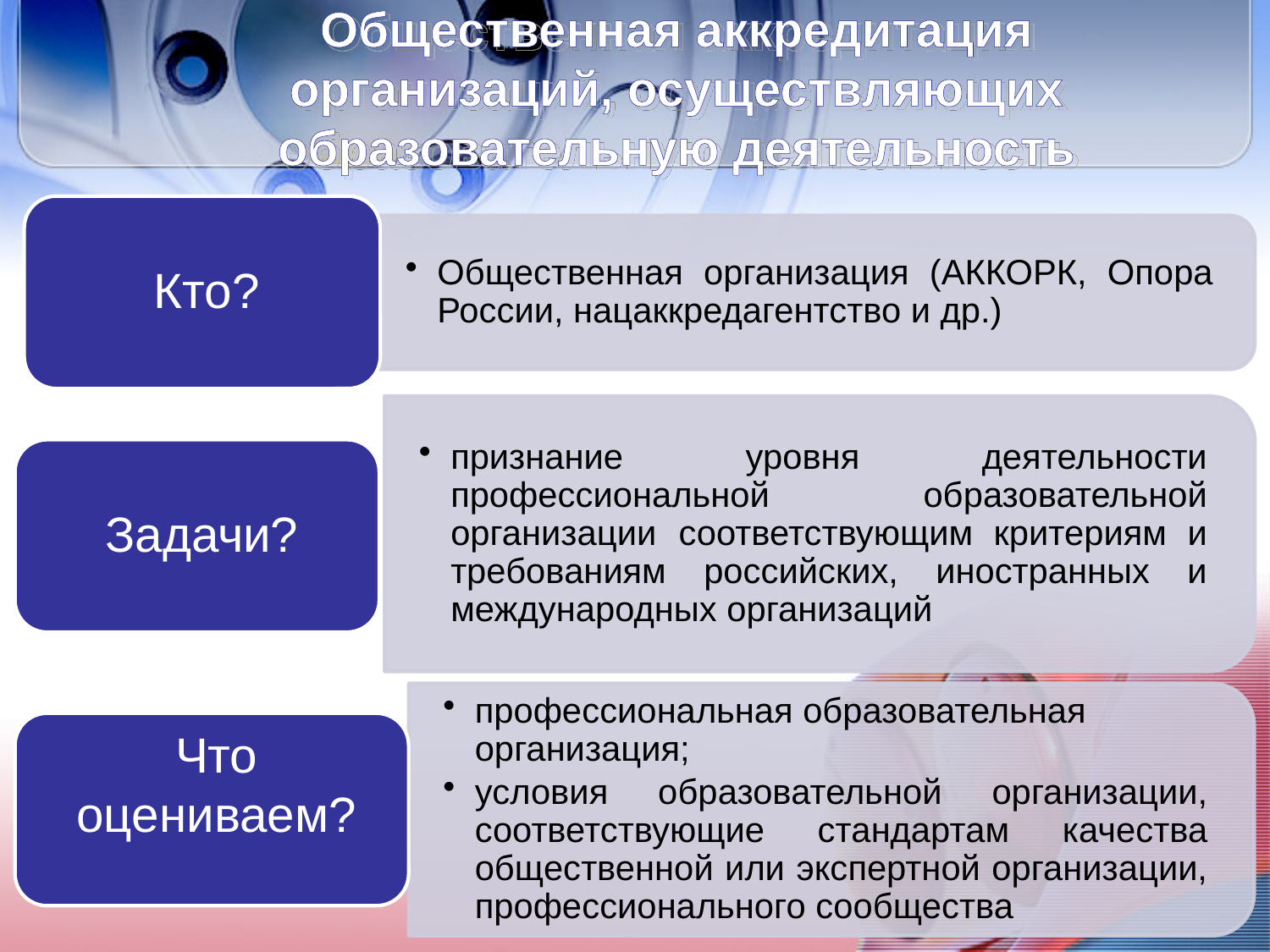

# Общественная аккредитация организаций, осуществляющих образовательную деятельность
Общественная организация (АККОРК, Опора России, нацаккредагентство и др.)
Кто?
признание уровня деятельности профессиональной образовательной организации соответствующим критериям и требованиям российских, иностранных и международных организаций
Задачи?
профессиональная образовательная организация;
условия образовательной организации, соответствующие стандартам качества общественной или экспертной организации, профессионального сообщества
Что оцениваем?